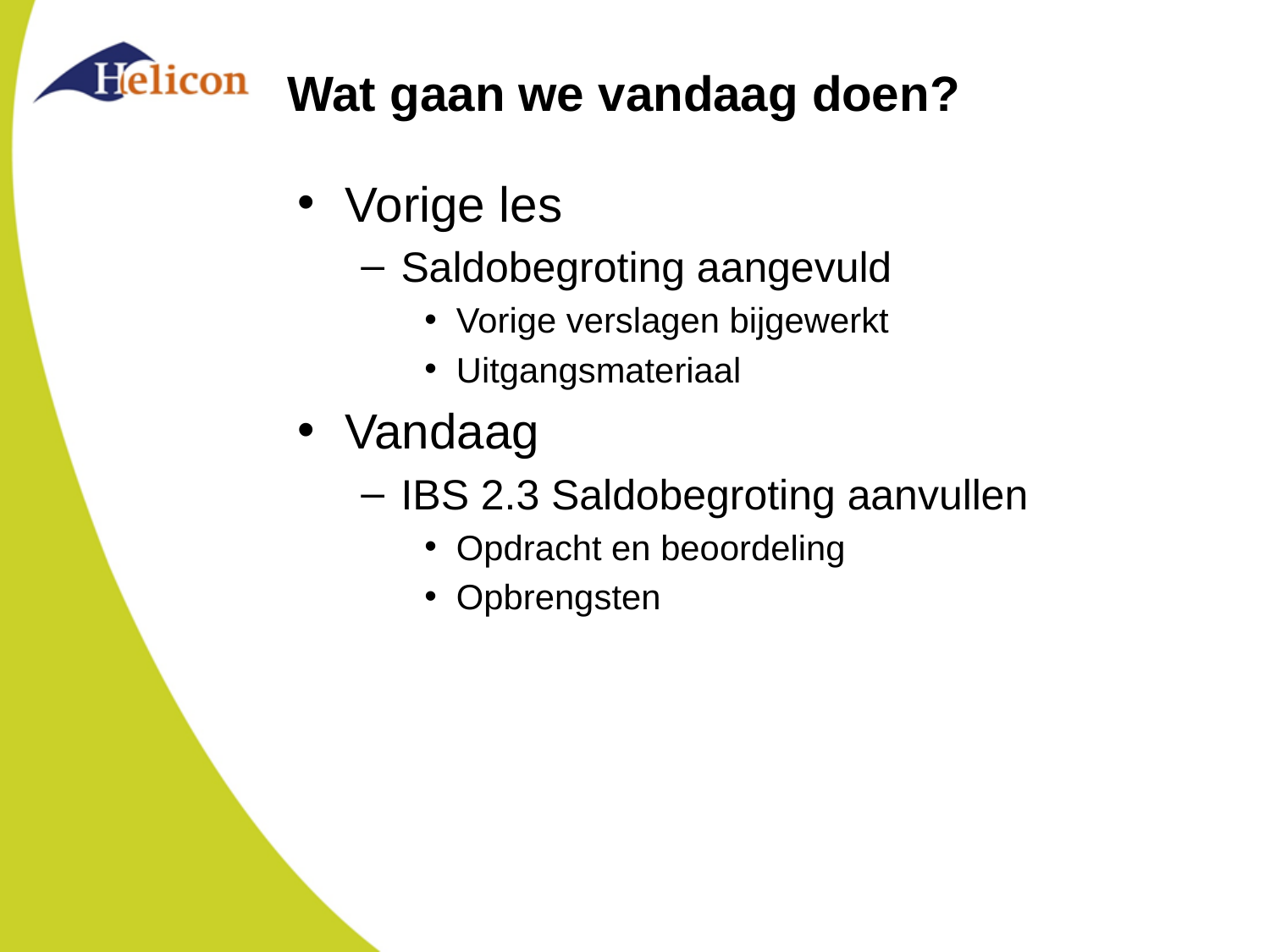

# Wat gaan we vandaag doen?
Vorige les
Saldobegroting aangevuld
Vorige verslagen bijgewerkt
Uitgangsmateriaal
Vandaag
IBS 2.3 Saldobegroting aanvullen
Opdracht en beoordeling
Opbrengsten